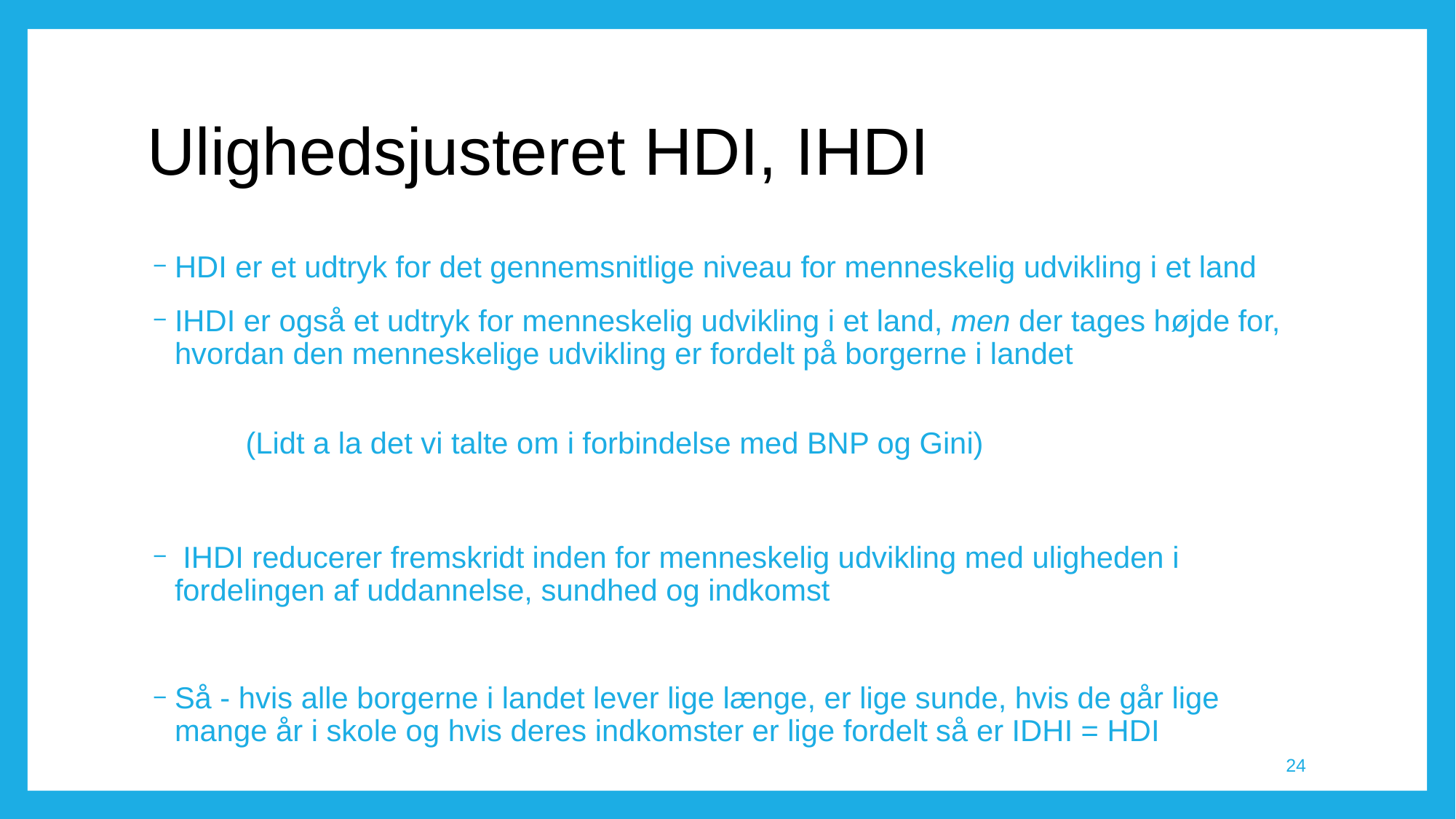

# Ulighedsjusteret HDI, IHDI
HDI er et udtryk for det gennemsnitlige niveau for menneskelig udvikling i et land
IHDI er også et udtryk for menneskelig udvikling i et land, men der tages højde for, hvordan den menneskelige udvikling er fordelt på borgerne i landet

(Lidt a la det vi talte om i forbindelse med BNP og Gini)

 IHDI reducerer fremskridt inden for menneskelig udvikling med uligheden i fordelingen af uddannelse, sundhed og indkomst

Så - hvis alle borgerne i landet lever lige længe, er lige sunde, hvis de går lige mange år i skole og hvis deres indkomster er lige fordelt så er IDHI = HDI

24